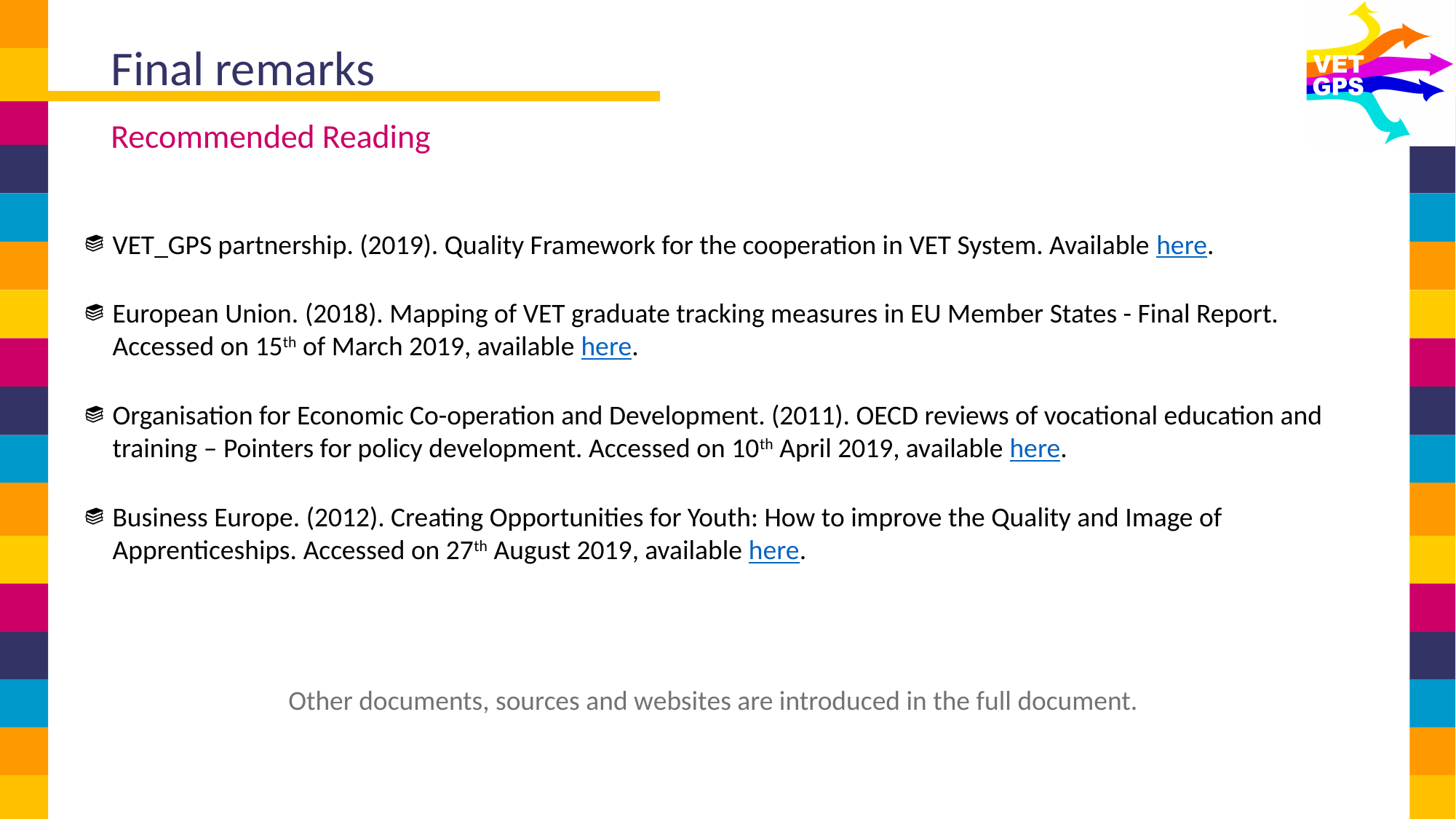

# Final remarks
Recommended Reading
VET_GPS partnership. (2019). Quality Framework for the cooperation in VET System. Available here.
European Union. (2018). Mapping of VET graduate tracking measures in EU Member States - Final Report. Accessed on 15th of March 2019, available here.
Organisation for Economic Co-operation and Development. (2011). OECD reviews of vocational education and training – Pointers for policy development. Accessed on 10th April 2019, available here.
Business Europe. (2012). Creating Opportunities for Youth: How to improve the Quality and Image of Apprenticeships. Accessed on 27th August 2019, available here.

Other documents, sources and websites are introduced in the full document.